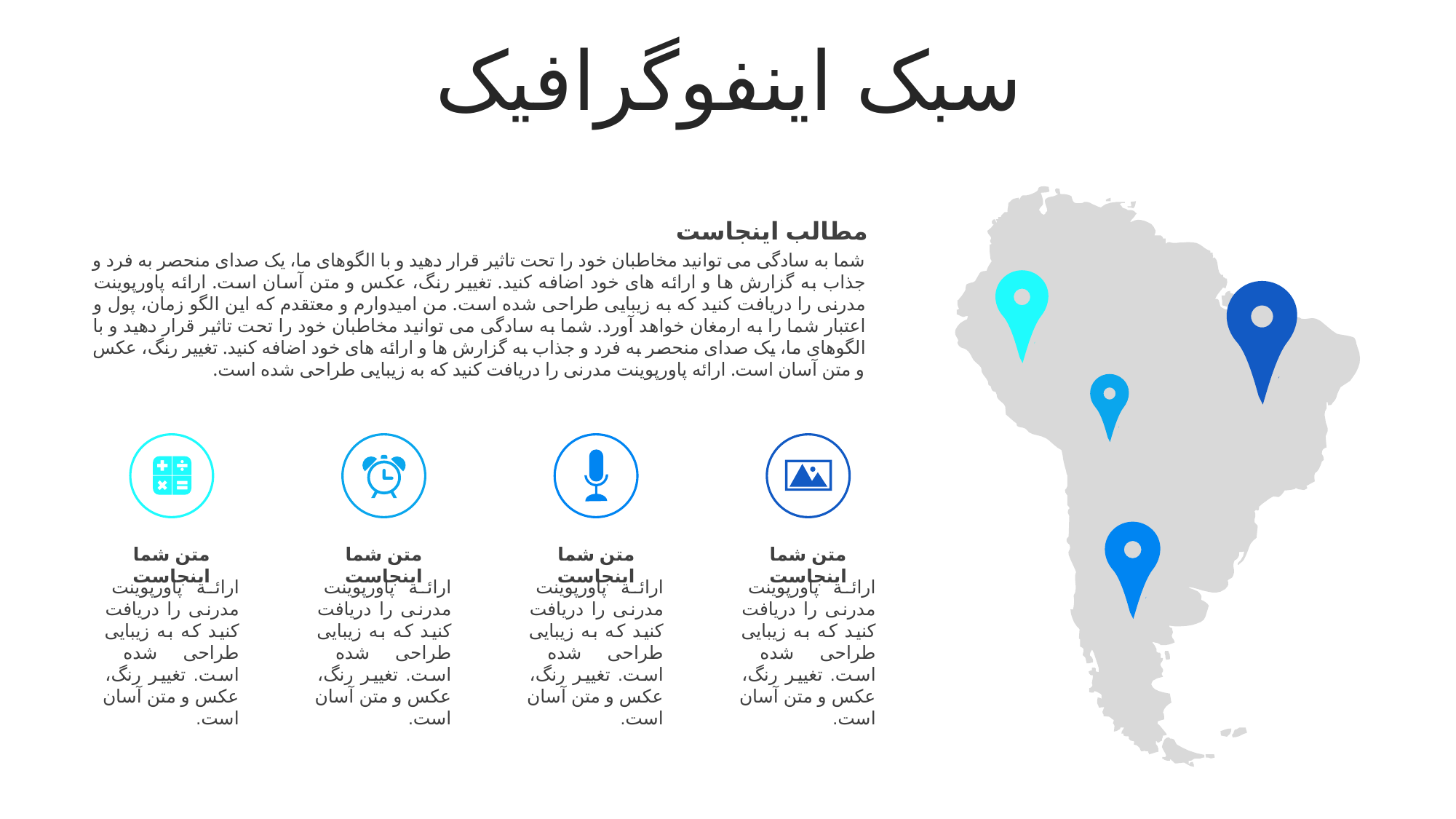

سبک اینفوگرافیک

مطالب اینجاست
شما به سادگی می توانید مخاطبان خود را تحت تاثیر قرار دهید و با الگوهای ما، یک صدای منحصر به فرد و جذاب به گزارش ها و ارائه های خود اضافه کنید. تغییر رنگ، عکس و متن آسان است. ارائه پاورپوینت مدرنی را دریافت کنید که به زیبایی طراحی شده است. من امیدوارم و معتقدم که این الگو زمان، پول و اعتبار شما را به ارمغان خواهد آورد. شما به سادگی می توانید مخاطبان خود را تحت تاثیر قرار دهید و با الگوهای ما، یک صدای منحصر به فرد و جذاب به گزارش ها و ارائه های خود اضافه کنید. تغییر رنگ، عکس و متن آسان است. ارائه پاورپوینت مدرنی را دریافت کنید که به زیبایی طراحی شده است.

متن شما اینجاست
ارائه پاورپوینت مدرنی را دریافت کنید که به زیبایی طراحی شده است. تغییر رنگ، عکس و متن آسان است.
متن شما اینجاست
ارائه پاورپوینت مدرنی را دریافت کنید که به زیبایی طراحی شده است. تغییر رنگ، عکس و متن آسان است.
متن شما اینجاست
ارائه پاورپوینت مدرنی را دریافت کنید که به زیبایی طراحی شده است. تغییر رنگ، عکس و متن آسان است.
متن شما اینجاست
ارائه پاورپوینت مدرنی را دریافت کنید که به زیبایی طراحی شده است. تغییر رنگ، عکس و متن آسان است.